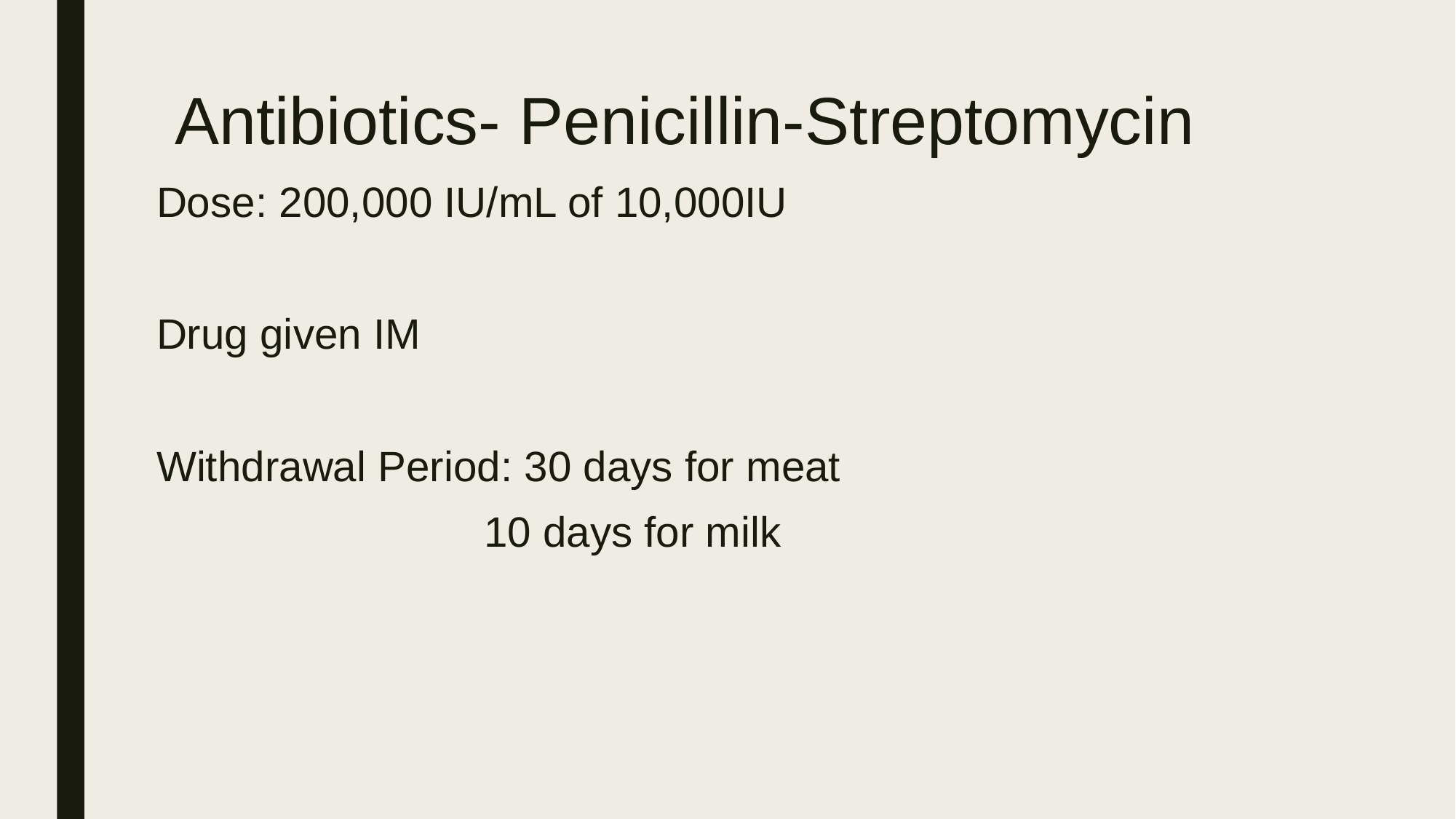

# Antibiotics- Penicillin-Streptomycin
Dose: 200,000 IU/mL of 10,000IU

Drug given IM

Withdrawal Period: 30 days for meat
			10 days for milk